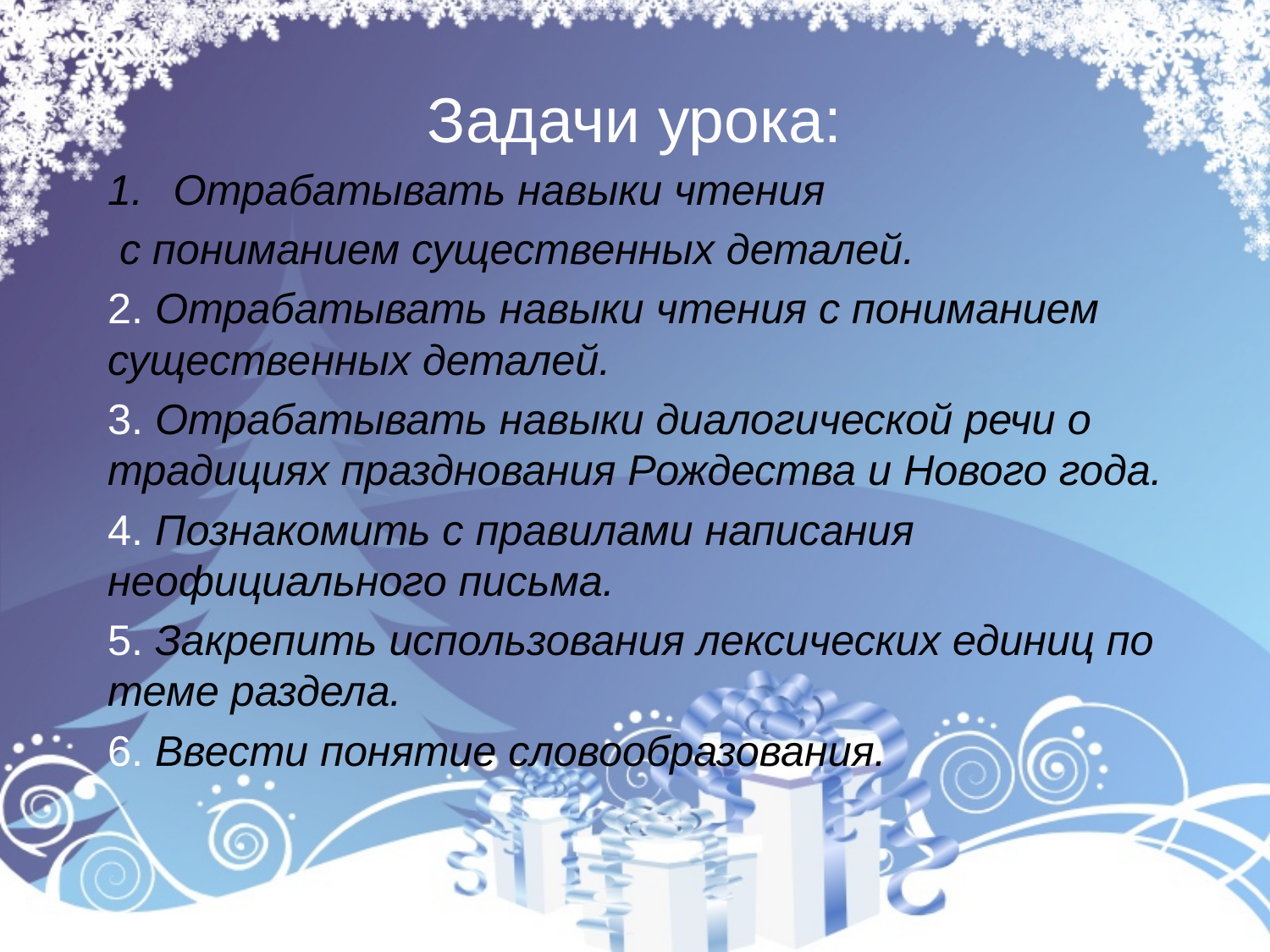

# Задачи урока:
Отрабатывать навыки чтения
 с пониманием существенных деталей.
2. Отрабатывать навыки чтения с пониманием существенных деталей.
3. Отрабатывать навыки диалогической речи о традициях празднования Рождества и Нового года.
4. Познакомить с правилами написания неофициального письма.
5. Закрепить использования лексических единиц по теме раздела.
6. Ввести понятие словообразования.